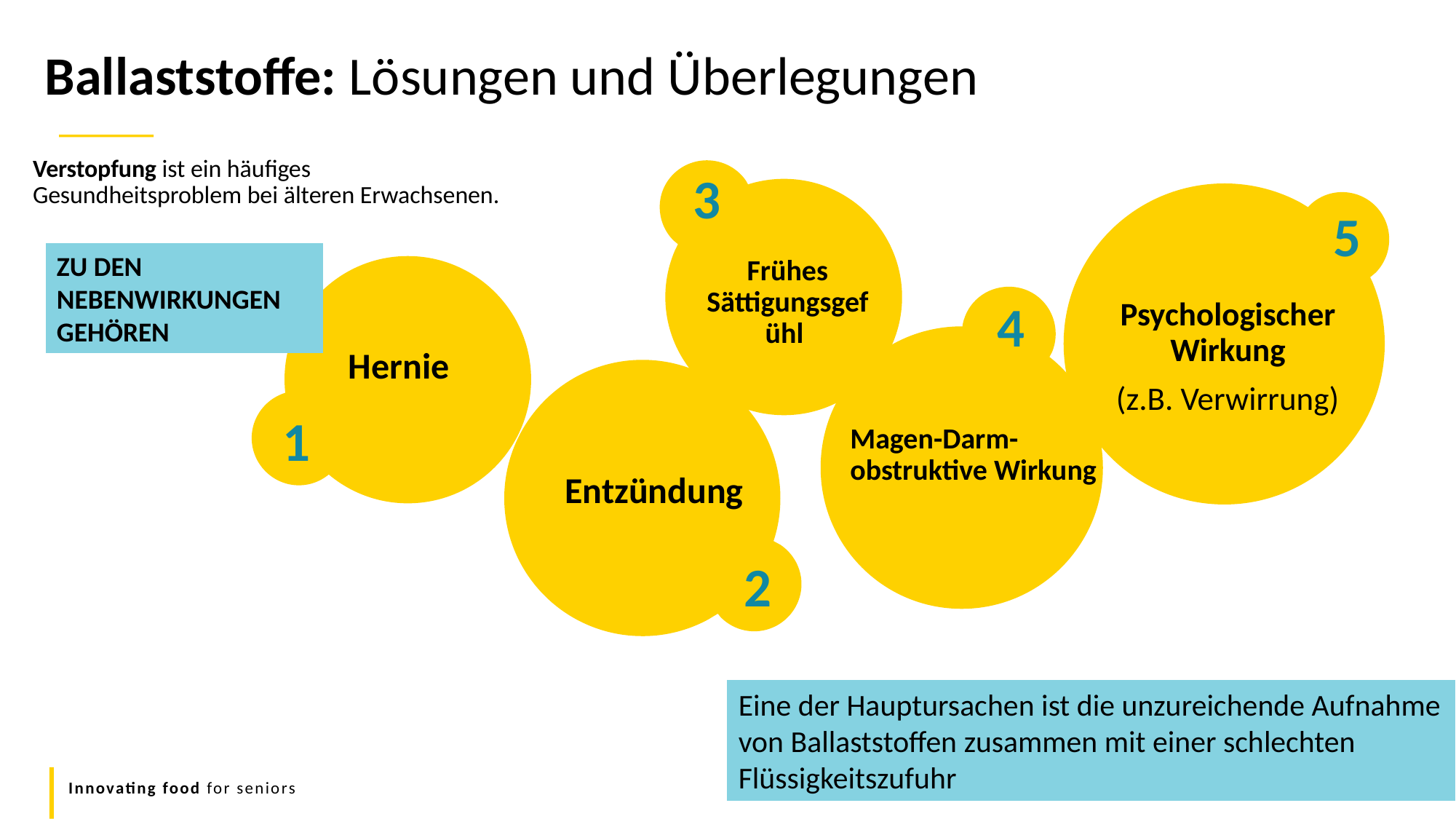

Ballaststoffe: Lösungen und Überlegungen
Verstopfung ist ein häufiges Gesundheitsproblem bei älteren Erwachsenen.

3
5
ZU DEN NEBENWIRKUNGEN GEHÖREN
Frühes Sättigungsgefühl
Psychologischer Wirkung
(z.B. Verwirrung)

4
Hernie

1
Magen-Darm-obstruktive Wirkung
Entzündung
2
Eine der Hauptursachen ist die unzureichende Aufnahme von Ballaststoffen zusammen mit einer schlechten Flüssigkeitszufuhr